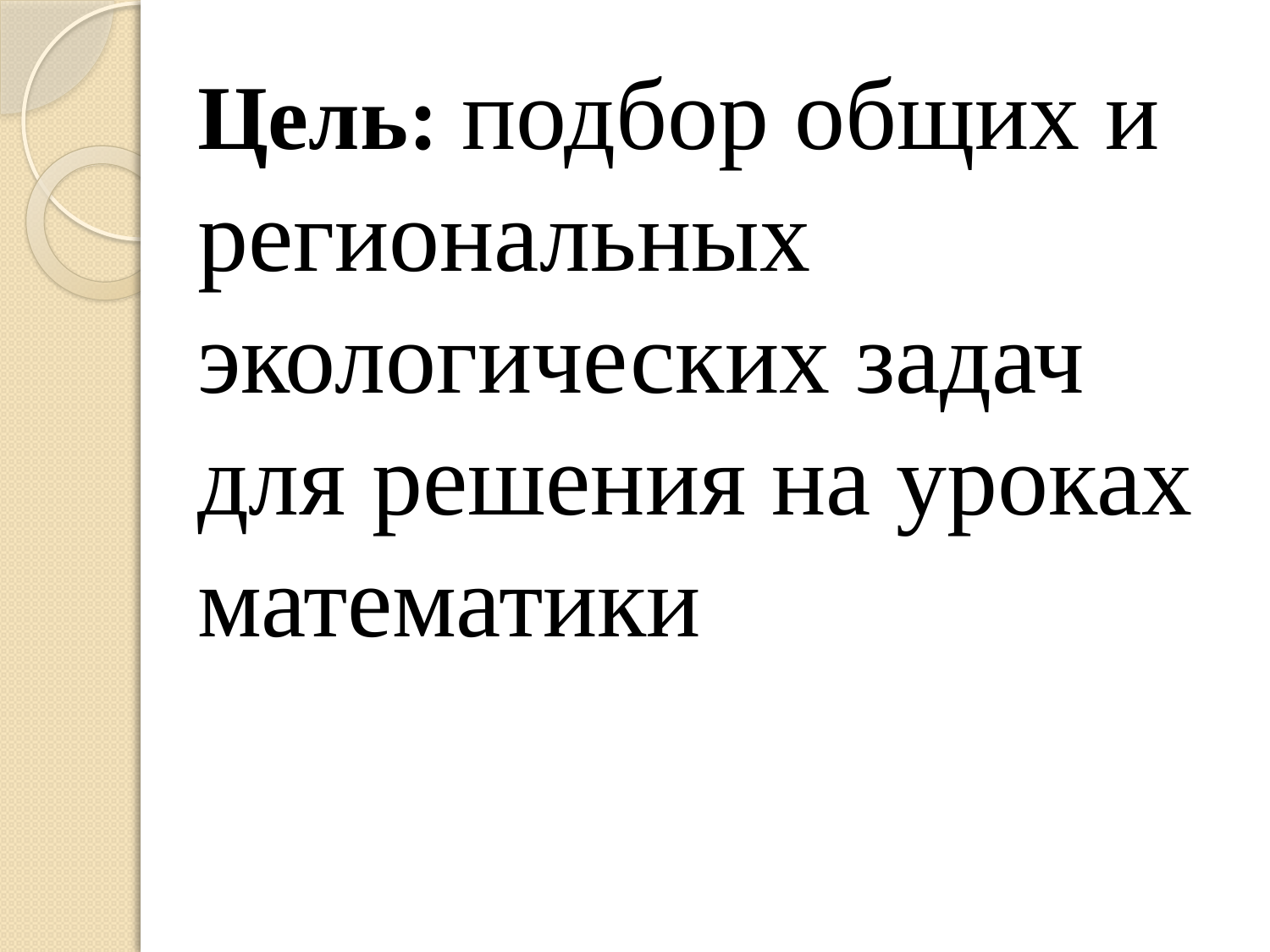

# Цель: подбор общих и региональных экологических задач для решения на уроках математики